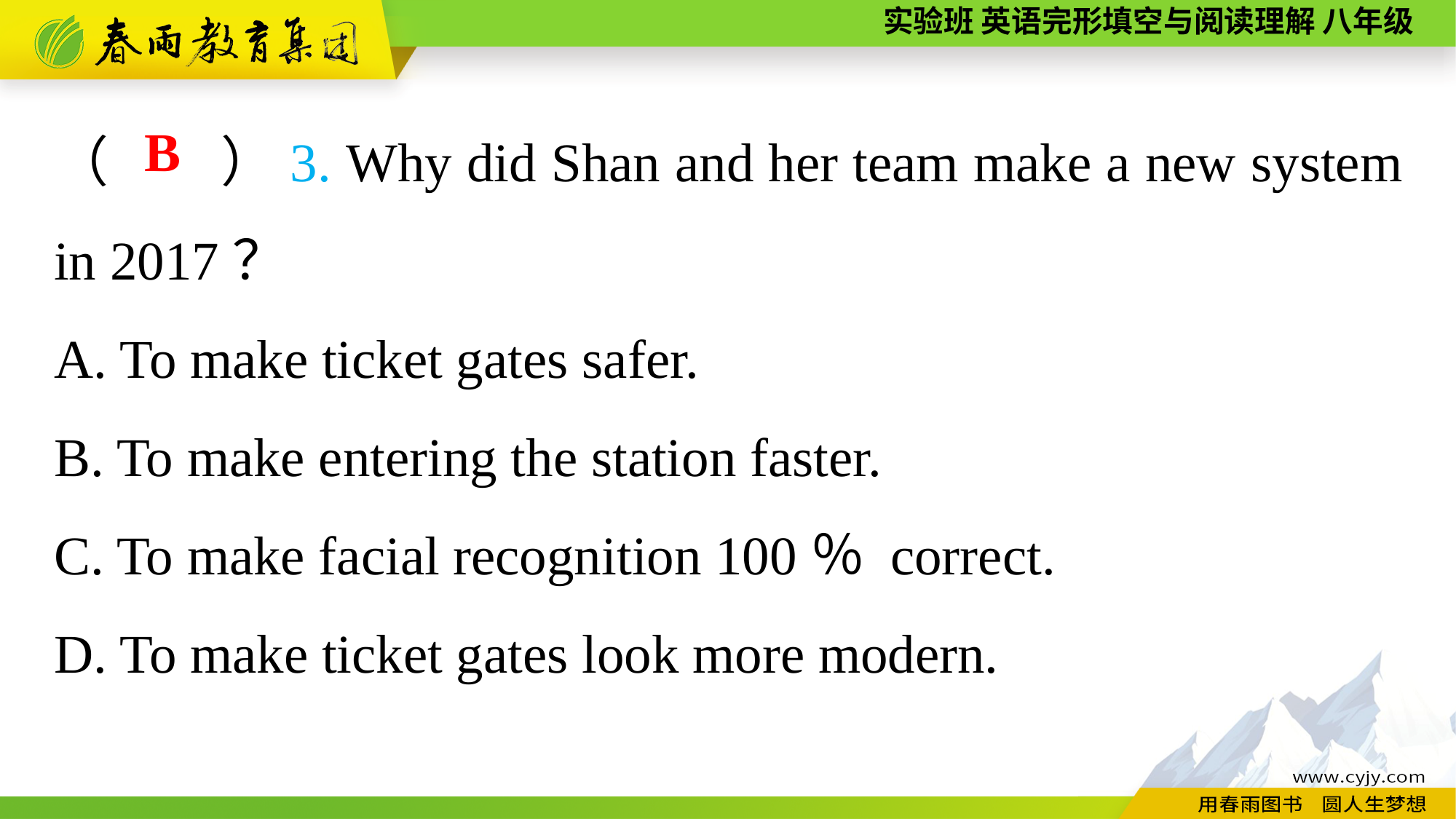

（　　）3. Why did Shan and her team make a new system in 2017？
A. To make ticket gates safer.
B. To make entering the station faster.
C. To make facial recognition 100％ correct.
D. To make ticket gates look more modern.
B